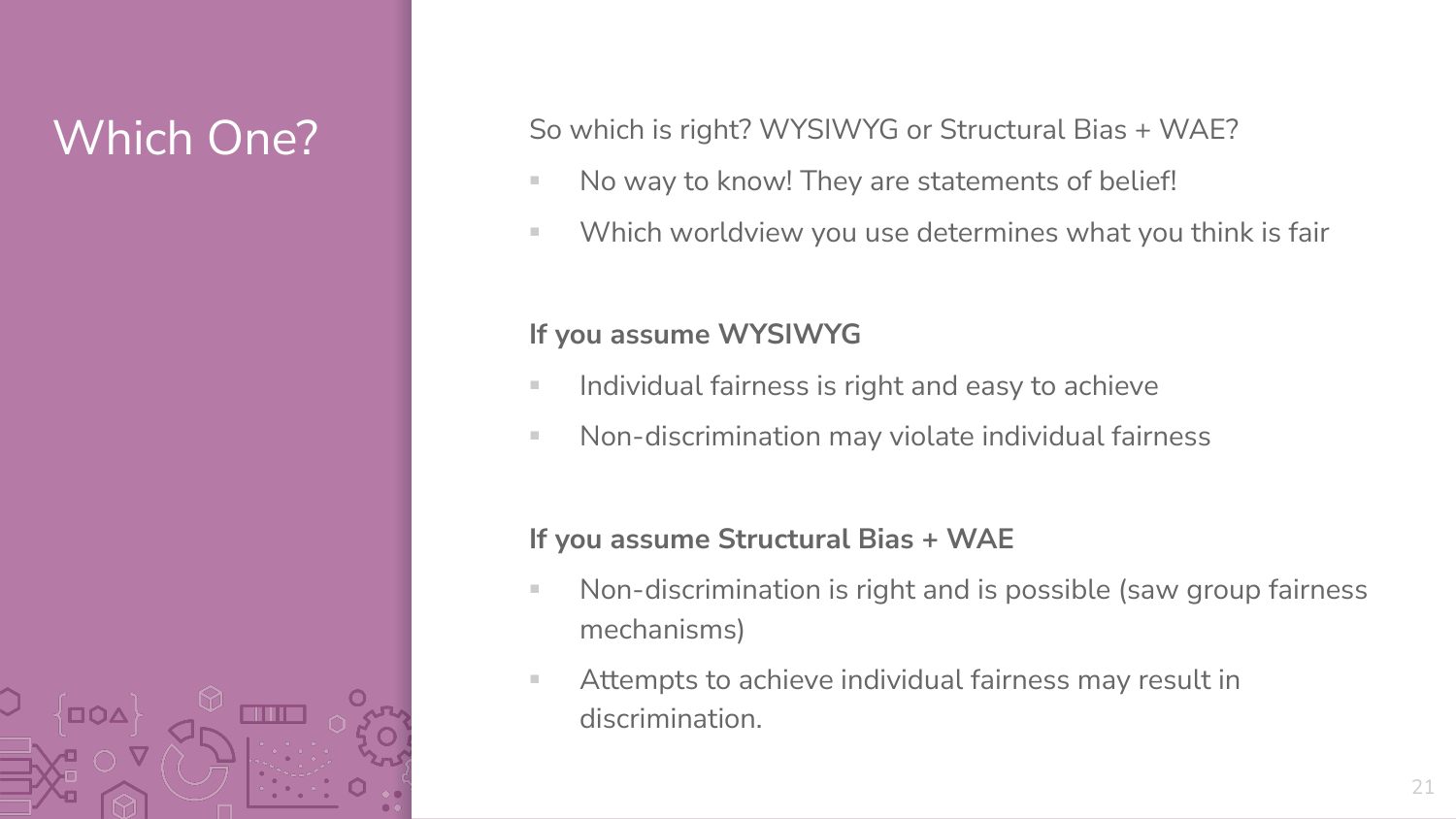

# Which One?
So which is right? WYSIWYG or Structural Bias + WAE?
No way to know! They are statements of belief!
Which worldview you use determines what you think is fair

If you assume WYSIWYG
Individual fairness is right and easy to achieve
Non-discrimination may violate individual fairness

If you assume Structural Bias + WAE
Non-discrimination is right and is possible (saw group fairness mechanisms)
Attempts to achieve individual fairness may result in discrimination.
21